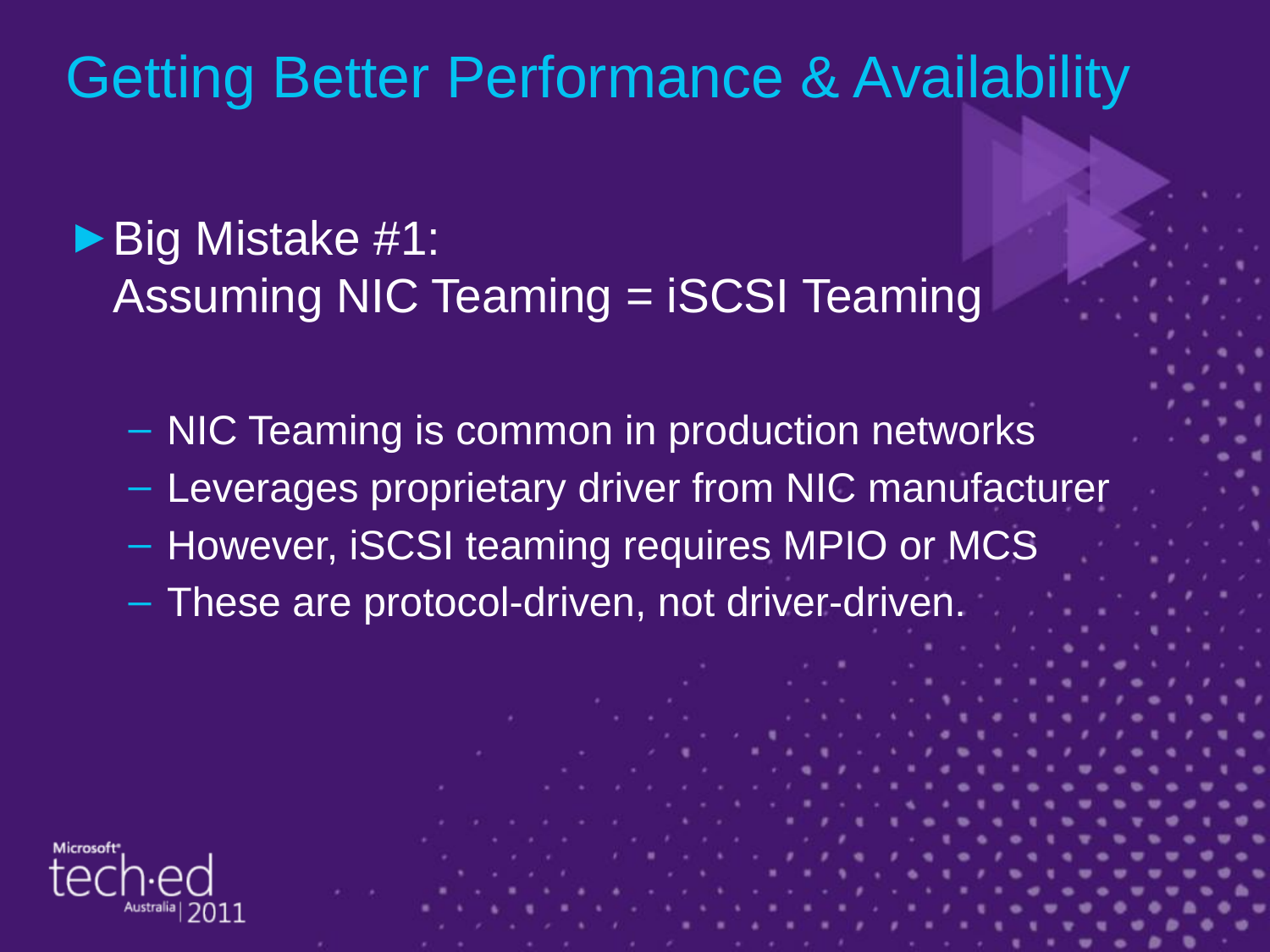

# Getting Better Performance & Availability
Big Mistake #1:
Assuming NIC Teaming = iSCSI Teaming

NIC Teaming is common in production networks
Leverages proprietary driver from NIC manufacturer
However, iSCSI teaming requires MPIO or MCS
These are protocol-driven, not driver-driven.